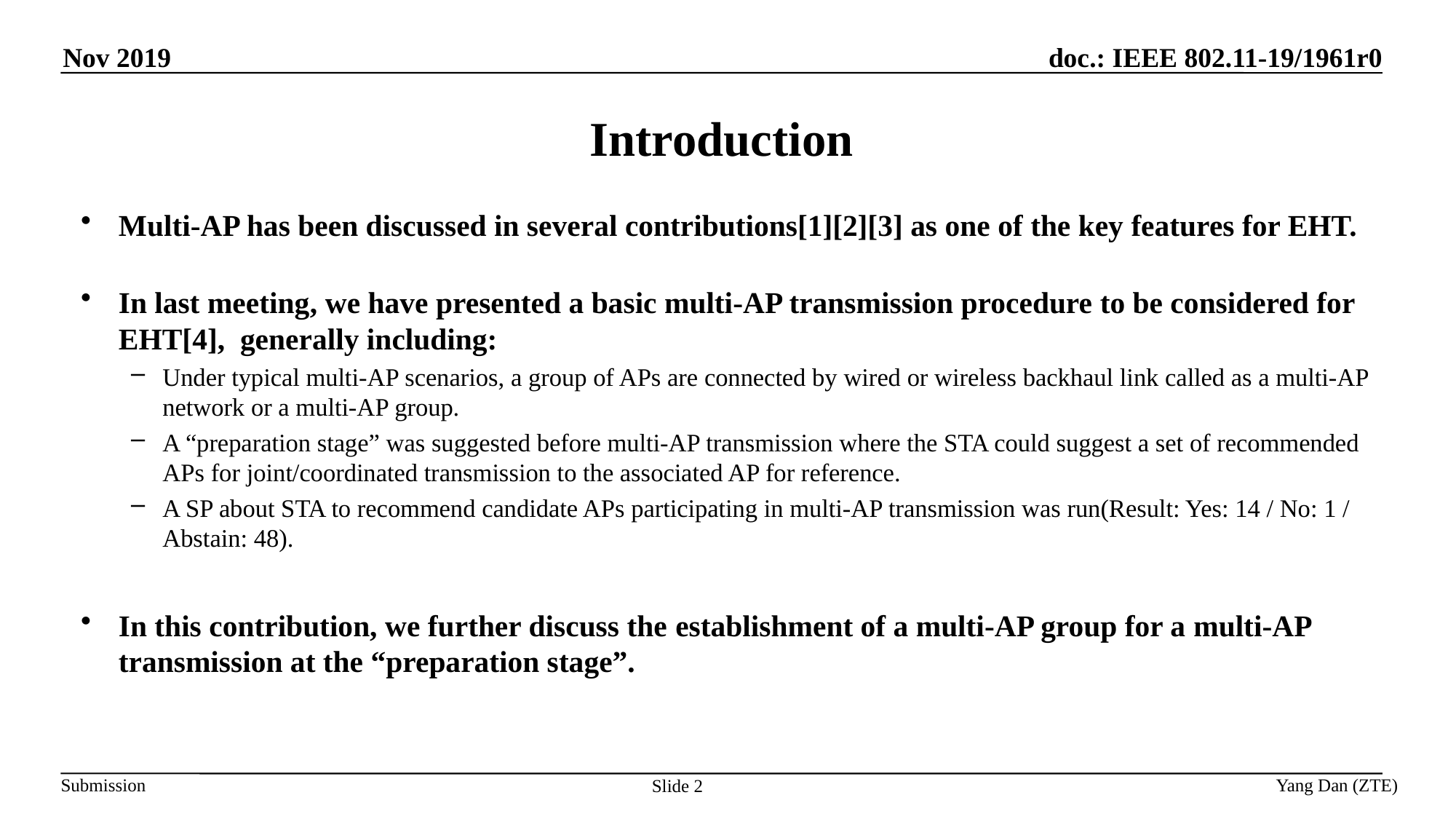

# Introduction
Multi-AP has been discussed in several contributions[1][2][3] as one of the key features for EHT.

In last meeting, we have presented a basic multi-AP transmission procedure to be considered for EHT[4],  generally including:
Under typical multi-AP scenarios, a group of APs are connected by wired or wireless backhaul link called as a multi-AP network or a multi-AP group.
A “preparation stage” was suggested before multi-AP transmission where the STA could suggest a set of recommended APs for joint/coordinated transmission to the associated AP for reference.
A SP about STA to recommend candidate APs participating in multi-AP transmission was run(Result: Yes: 14 / No: 1 / Abstain: 48).

In this contribution, we further discuss the establishment of a multi-AP group for a multi-AP transmission at the “preparation stage”.